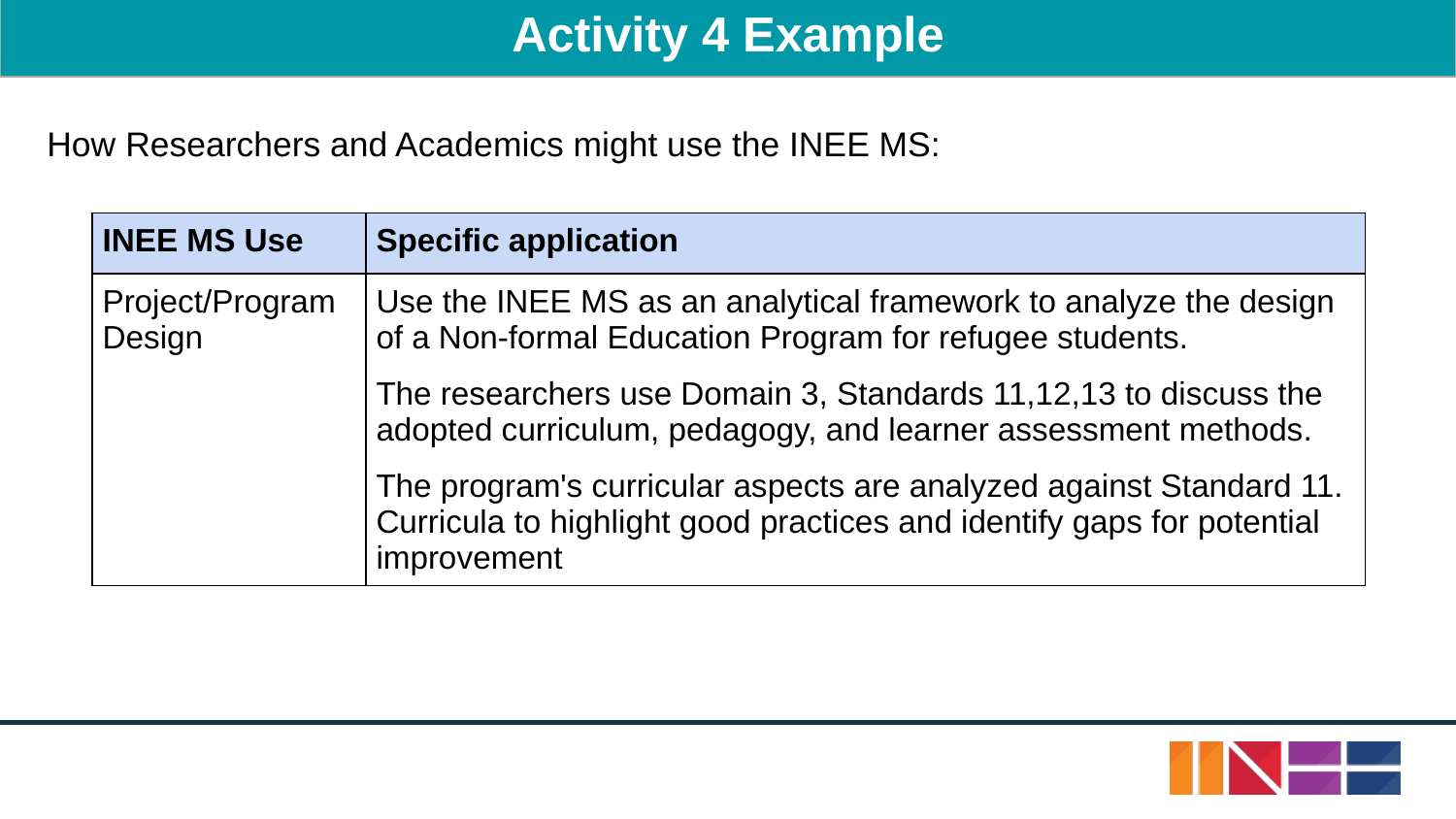

# Activity 4 Example

 How Researchers and Academics might use the INEE MS:
| INEE MS Use | Specific application |
| --- | --- |
| Project/Program Design | Use the INEE MS as an analytical framework to analyze the design of a Non-formal Education Program for refugee students. The researchers use Domain 3, Standards 11,12,13 to discuss the adopted curriculum, pedagogy, and learner assessment methods. The program's curricular aspects are analyzed against Standard 11. Curricula to highlight good practices and identify gaps for potential improvement |